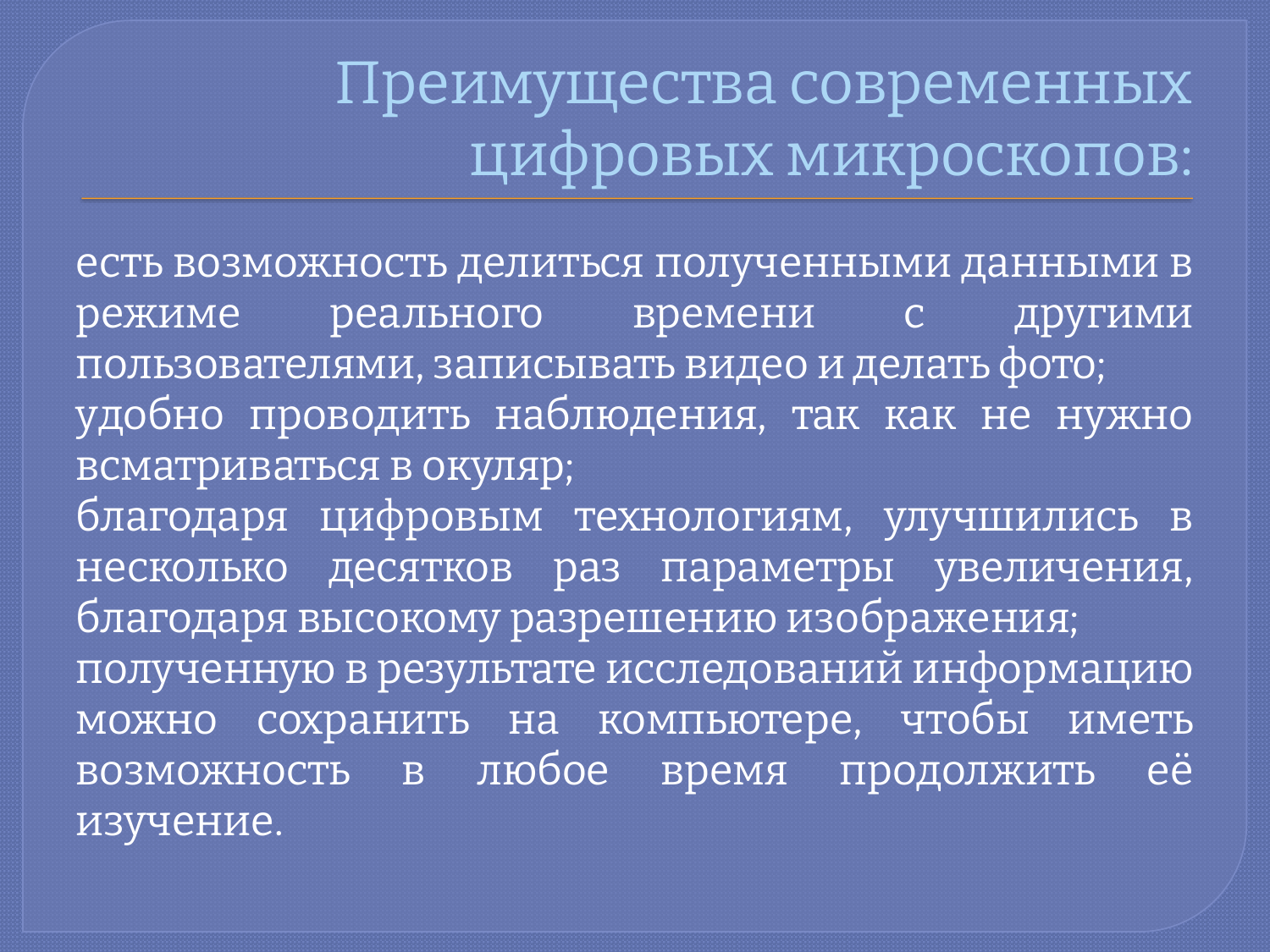

# Преимущества современных цифровых микроскопов:
есть возможность делиться полученными данными в режиме реального времени с другими пользователями, записывать видео и делать фото;
удобно проводить наблюдения, так как не нужно всматриваться в окуляр;
благодаря цифровым технологиям, улучшились в несколько десятков раз параметры увеличения, благодаря высокому разрешению изображения;
полученную в результате исследований информацию можно сохранить на компьютере, чтобы иметь возможность в любое время продолжить её изучение.